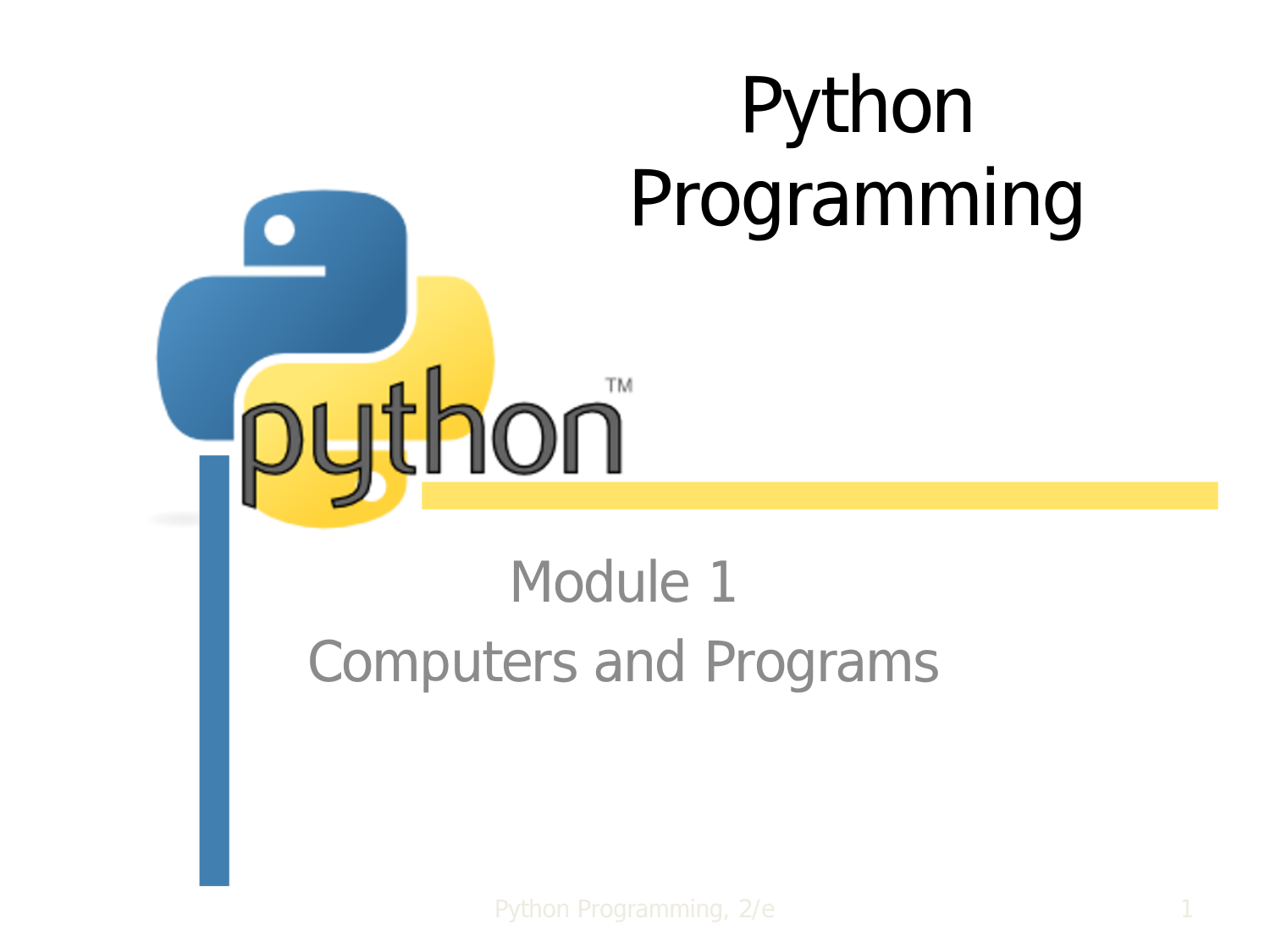

# Python Programming
Module 1
Computers and Programs
Python Programming, 2/e
1